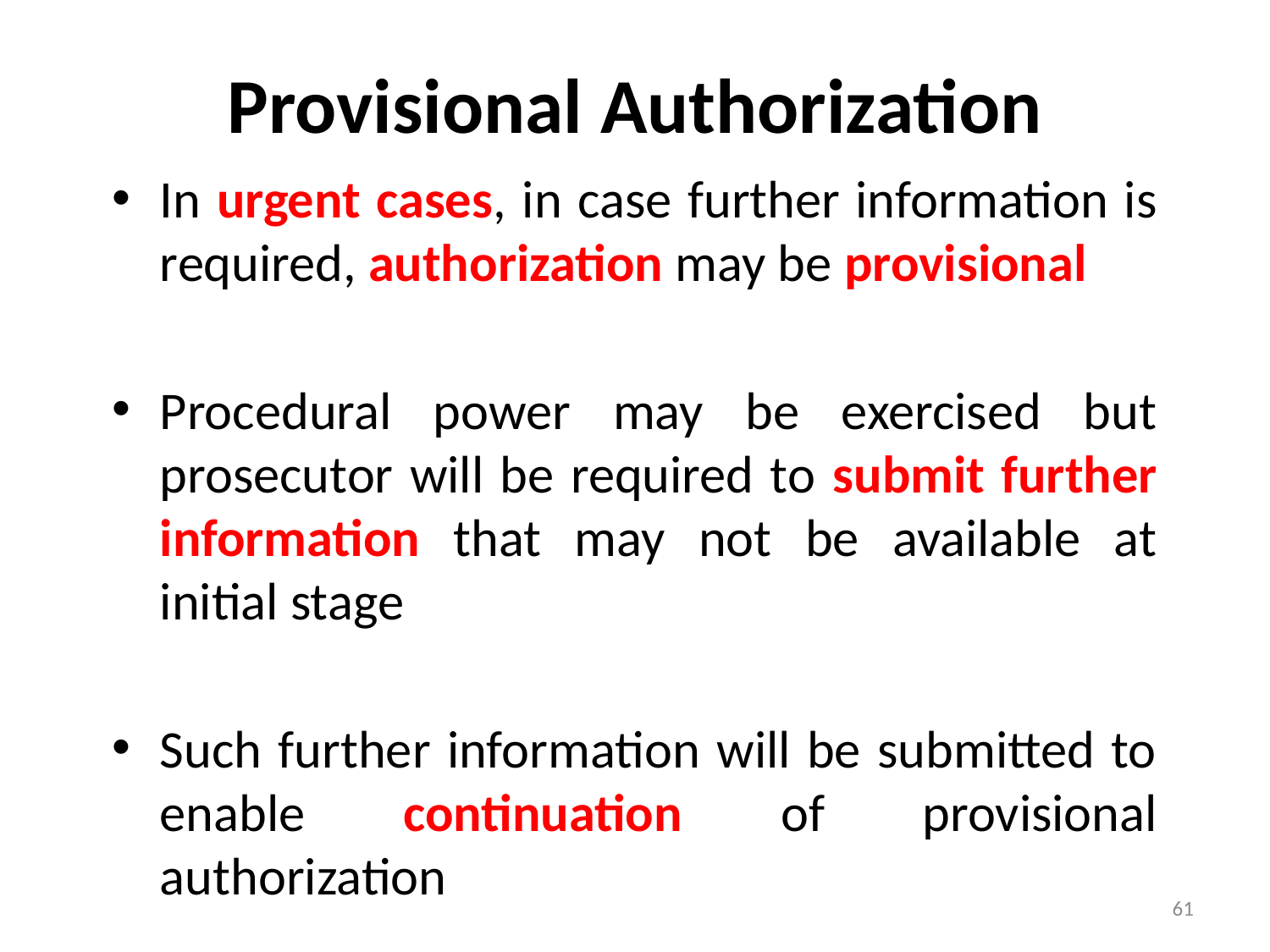

# Provisional Authorization
In urgent cases, in case further information is required, authorization may be provisional

Procedural power may be exercised but prosecutor will be required to submit further information that may not be available at initial stage

Such further information will be submitted to enable continuation of provisional authorization
61